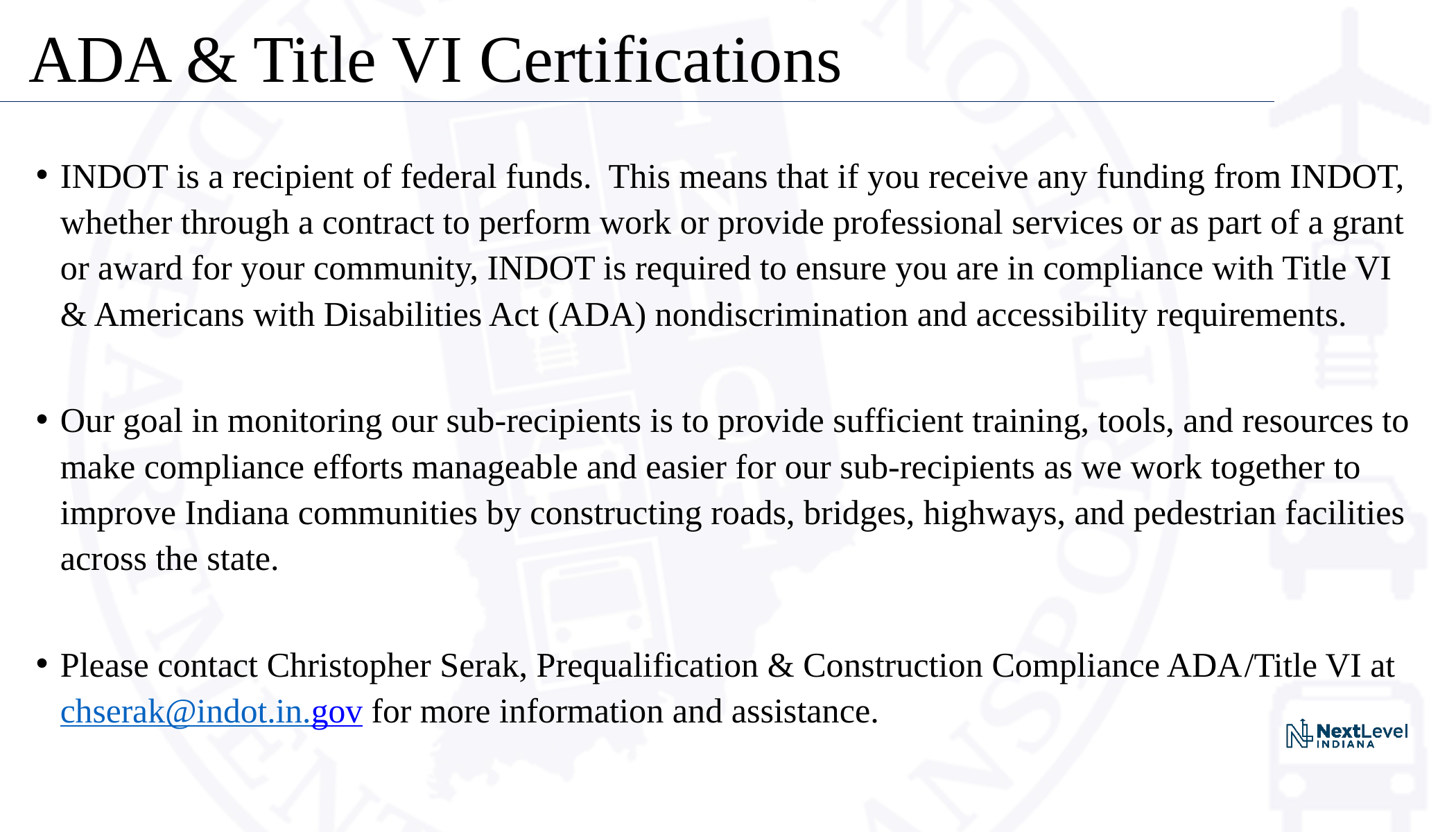

# ADA & Title VI Certifications

INDOT is a recipient of federal funds.  This means that if you receive any funding from INDOT, whether through a contract to perform work or provide professional services or as part of a grant or award for your community, INDOT is required to ensure you are in compliance with Title VI & Americans with Disabilities Act (ADA) nondiscrimination and accessibility requirements.

Our goal in monitoring our sub-recipients is to provide sufficient training, tools, and resources to make compliance efforts manageable and easier for our sub-recipients as we work together to improve Indiana communities by constructing roads, bridges, highways, and pedestrian facilities across the state.

Please contact Christopher Serak, Prequalification & Construction Compliance ADA/Title VI at chserak@indot.in.gov for more information and assistance.